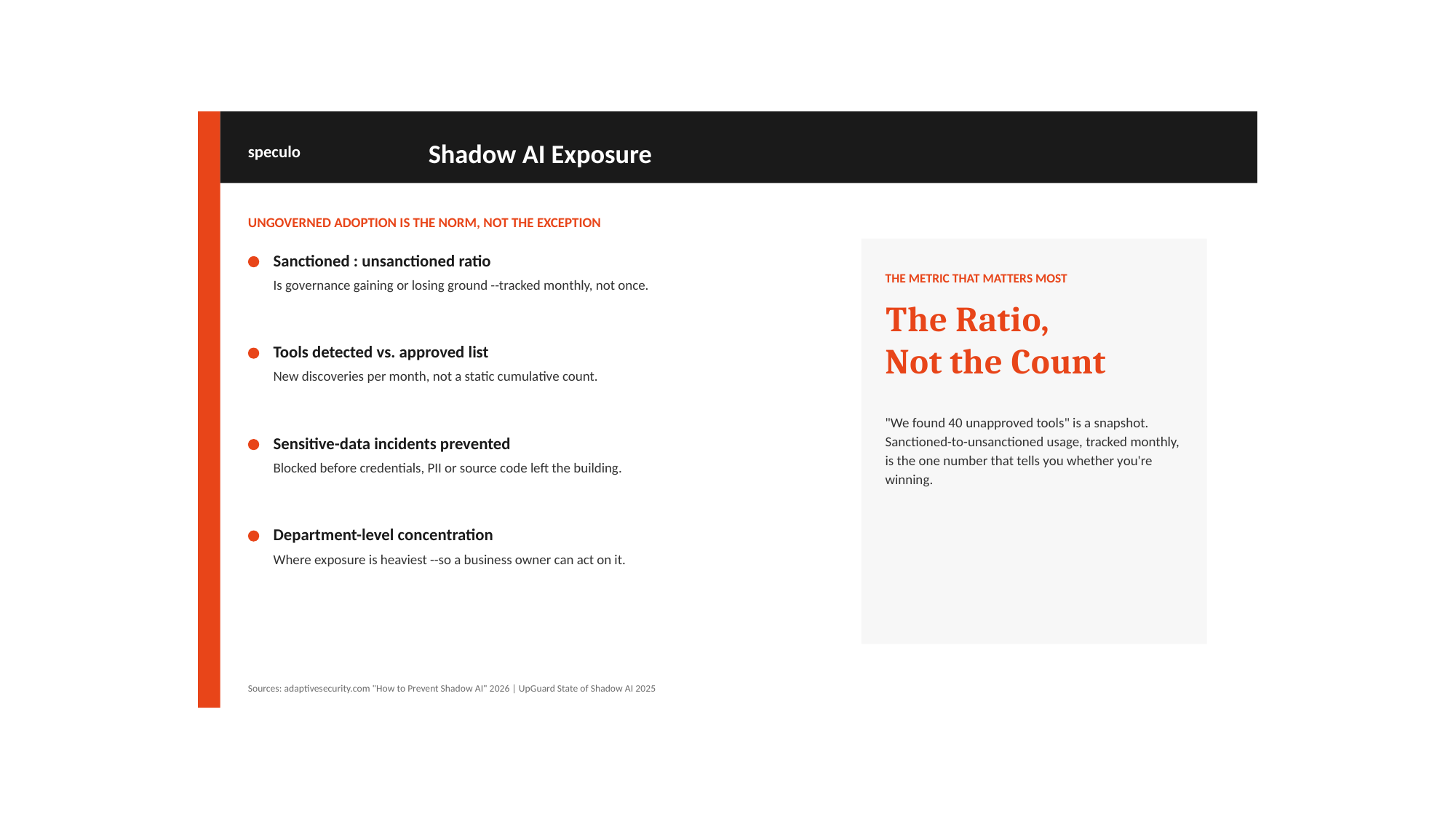

Shadow AI Exposure
speculo
UNGOVERNED ADOPTION IS THE NORM, NOT THE EXCEPTION

Sanctioned : unsanctioned ratio

THE METRIC THAT MATTERS MOST
Is governance gaining or losing ground --tracked monthly, not once.
The Ratio,
Not the Count
Tools detected vs. approved list

New discoveries per month, not a static cumulative count.
"We found 40 unapproved tools" is a snapshot.
Sanctioned-to-unsanctioned usage, tracked monthly,
Sensitive-data incidents prevented

is the one number that tells you whether you're
Blocked before credentials, PII or source code left the building.
winning.
Department-level concentration

Where exposure is heaviest --so a business owner can act on it.
Sources: adaptivesecurity.com "How to Prevent Shadow AI" 2026 | UpGuard State of Shadow AI 2025